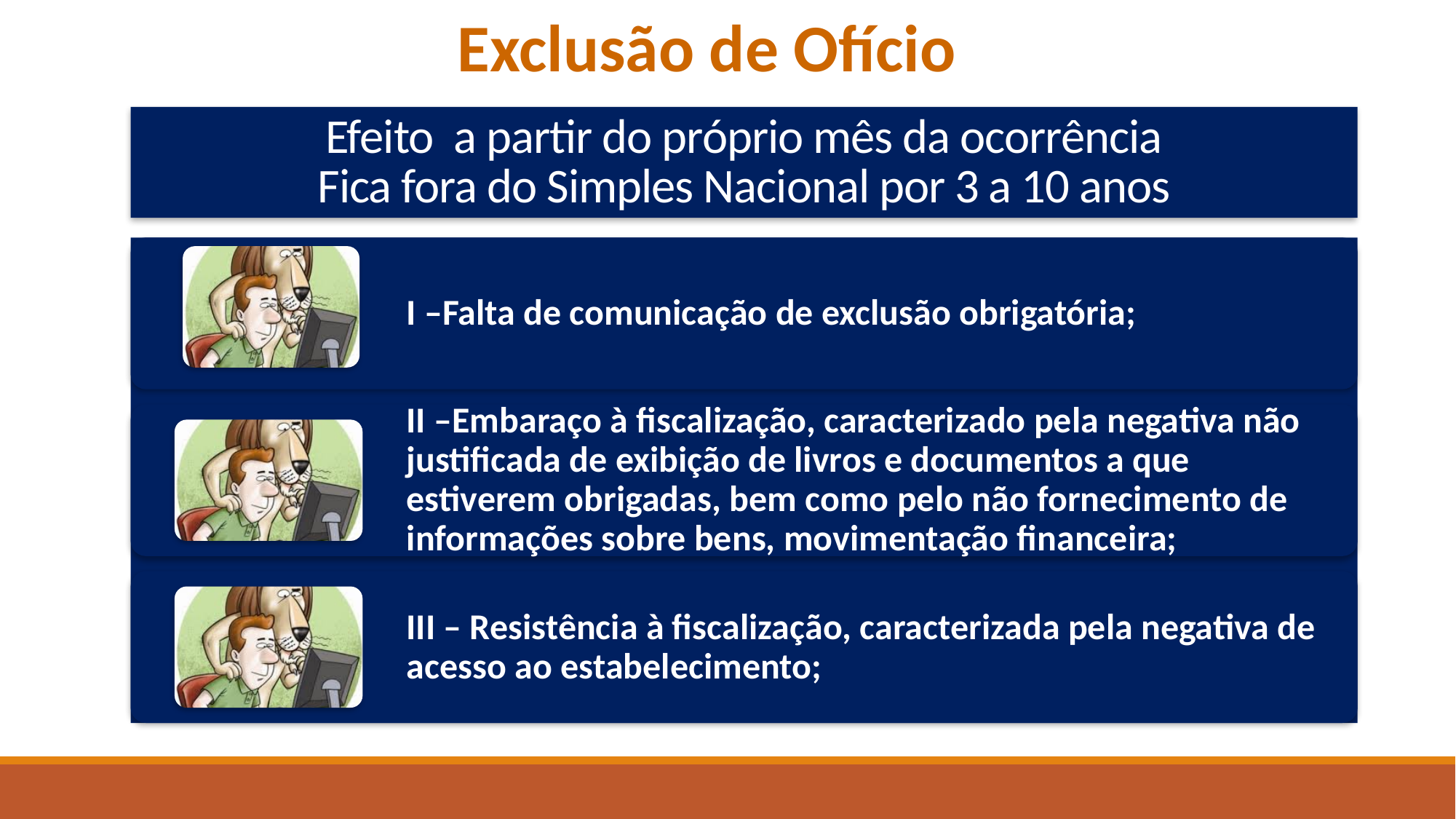

Exclusão de Ofício
# Efeito  a partir do próprio mês da ocorrência Fica fora do Simples Nacional por 3 a 10 anos
I –Falta de comunicação de exclusão obrigatória;
II –Embaraço à fiscalização, caracterizado pela negativa não justificada de exibição de livros e documentos a que estiverem obrigadas, bem como pelo não fornecimento de informações sobre bens, movimentação financeira;
III – Resistência à fiscalização, caracterizada pela negativa de acesso ao estabelecimento;